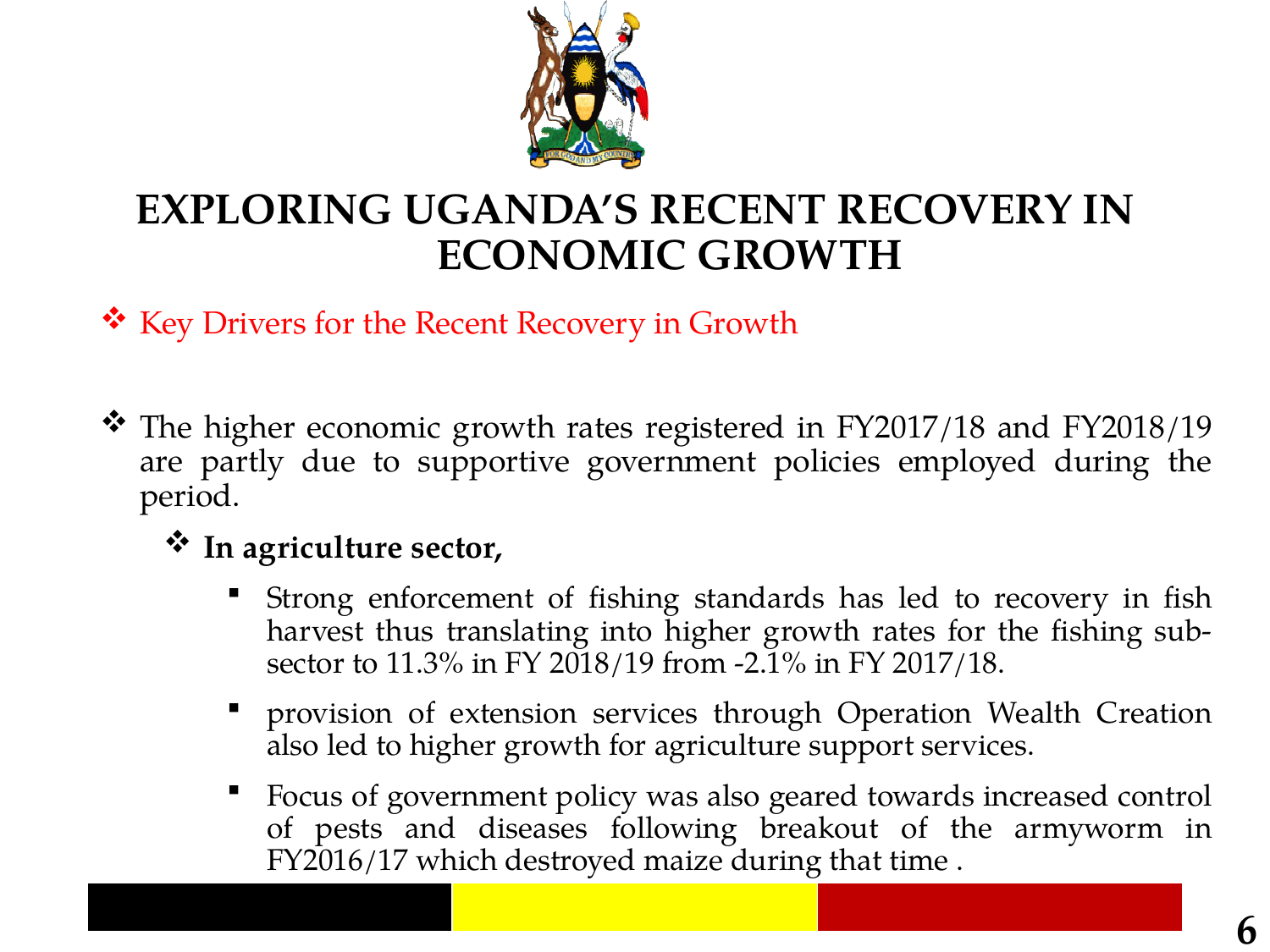

EXPLORING UGANDA’S RECENT RECOVERY IN ECONOMIC GROWTH

Key Drivers for the Recent Recovery in Growth

The higher economic growth rates registered in FY2017/18 and FY2018/19 are partly due to supportive government policies employed during the period.
In agriculture sector,
Strong enforcement of fishing standards has led to recovery in fish harvest thus translating into higher growth rates for the fishing sub-sector to 11.3% in FY 2018/19 from -2.1% in FY 2017/18.
provision of extension services through Operation Wealth Creation also led to higher growth for agriculture support services.
Focus of government policy was also geared towards increased control of pests and diseases following breakout of the armyworm in FY2016/17 which destroyed maize during that time .

6